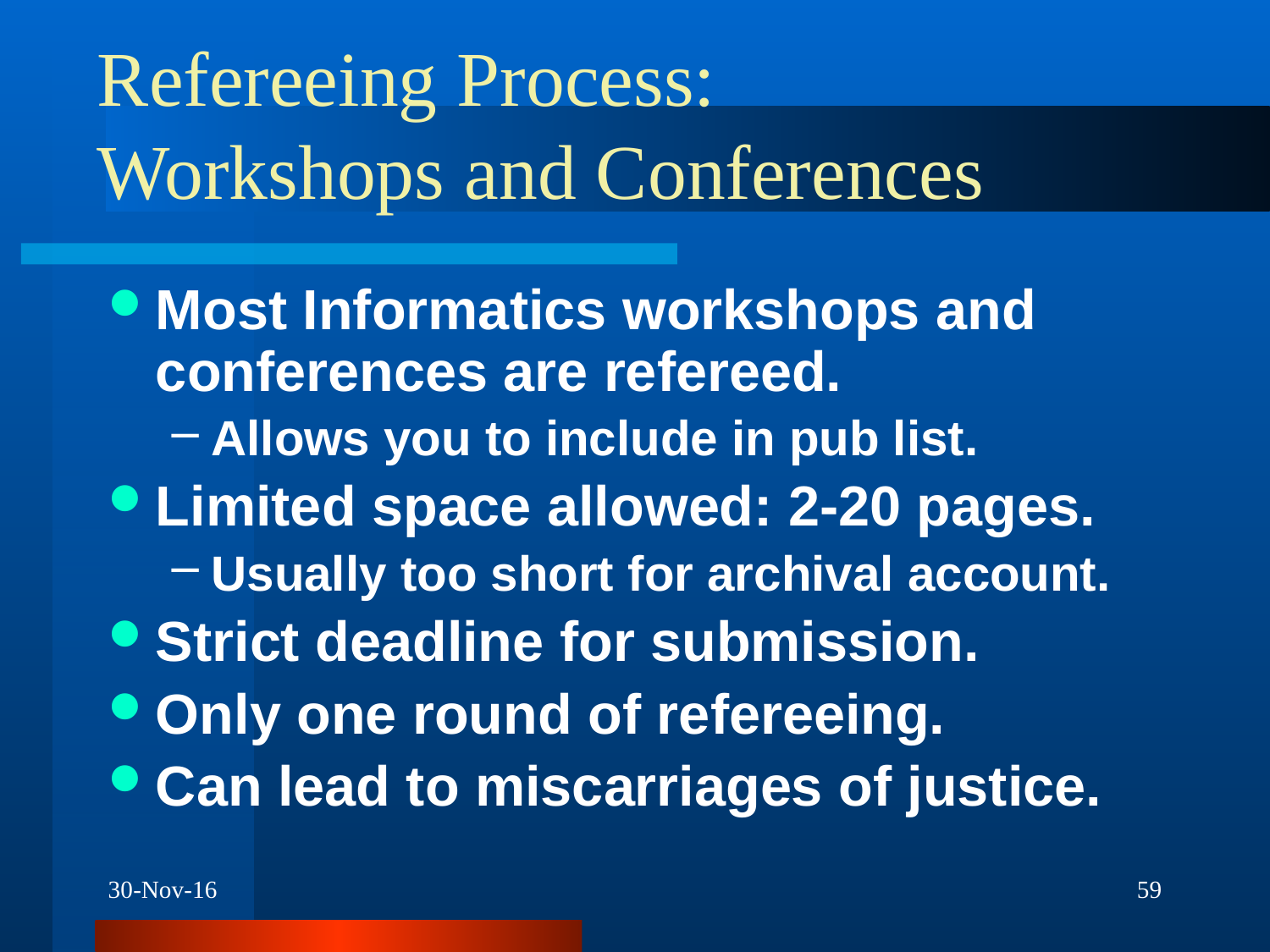

# Refereeing Process: Workshops and Conferences
Most Informatics workshops and conferences are refereed.
Allows you to include in pub list.
Limited space allowed: 2-20 pages.
Usually too short for archival account.
Strict deadline for submission.
Only one round of refereeing.
Can lead to miscarriages of justice.
30-Nov-16
59